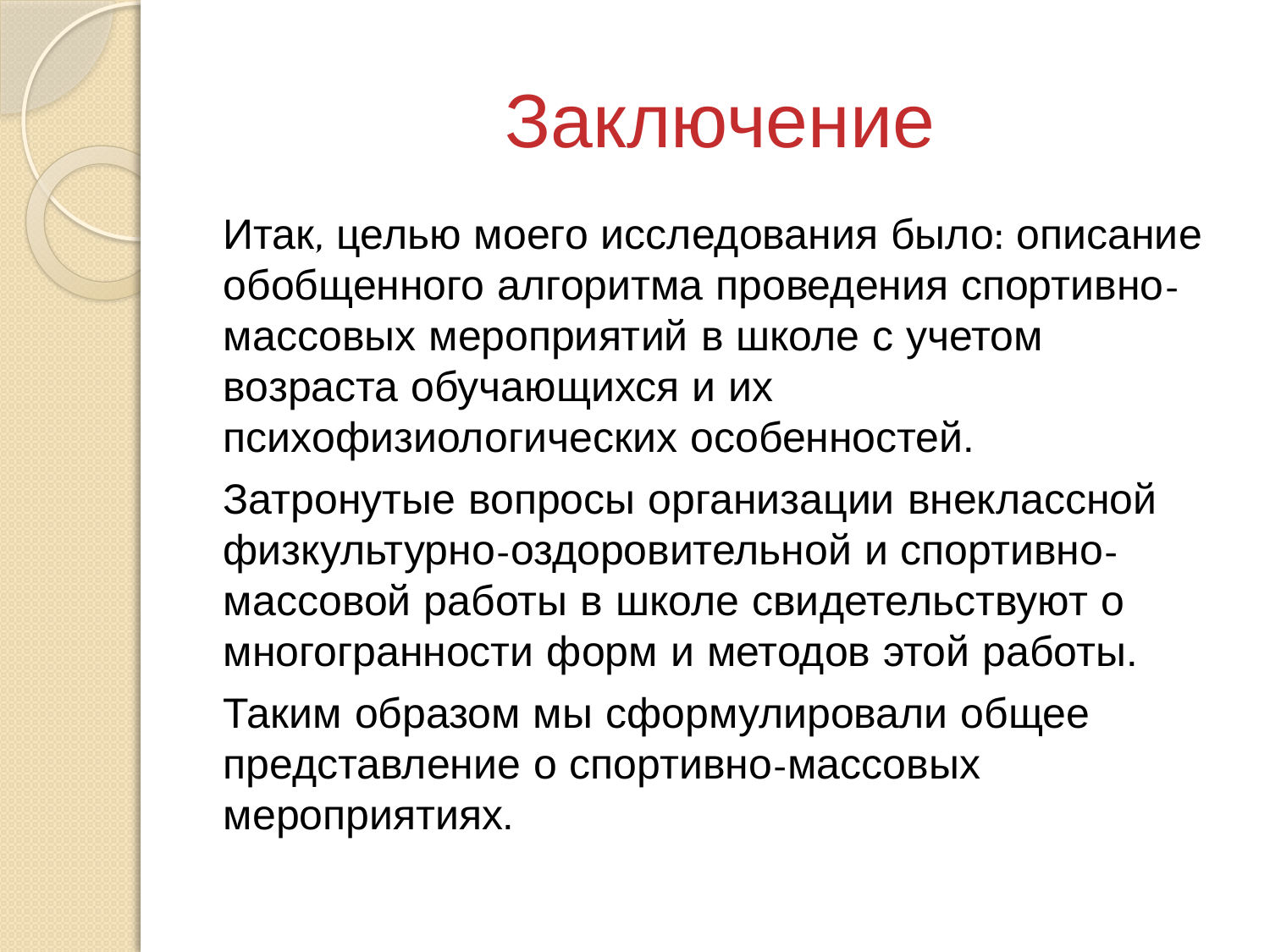

# Заключение
Итак, целью моего исследования было: описание обобщенного алгоритма проведения спортивно-массовых мероприятий в школе с учетом возраста обучающихся и их психофизиологических особенностей.
Затронутые вопросы организации внеклассной физкультурно-оздоровительной и спортивно-массовой работы в школе свидетельствуют о многогранности форм и методов этой работы.
Таким образом мы сформулировали общее представление о спортивно-массовых мероприятиях.